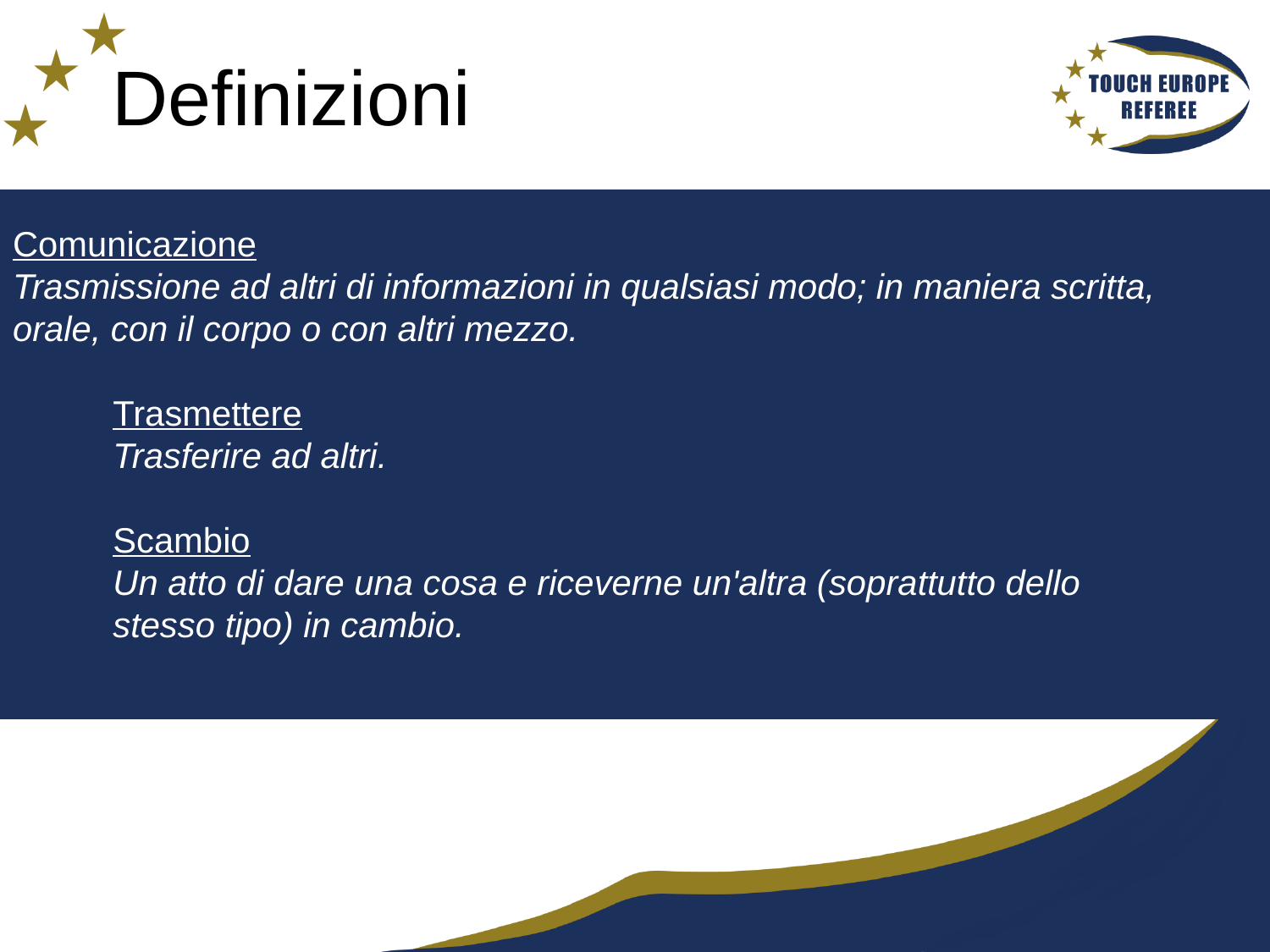

# Definizioni
Comunicazione
Trasmissione ad altri di informazioni in qualsiasi modo; in maniera scritta, orale, con il corpo o con altri mezzo.

Trasmettere
Trasferire ad altri.

Scambio
Un atto di dare una cosa e riceverne un'altra (soprattutto dello stesso tipo) in cambio.